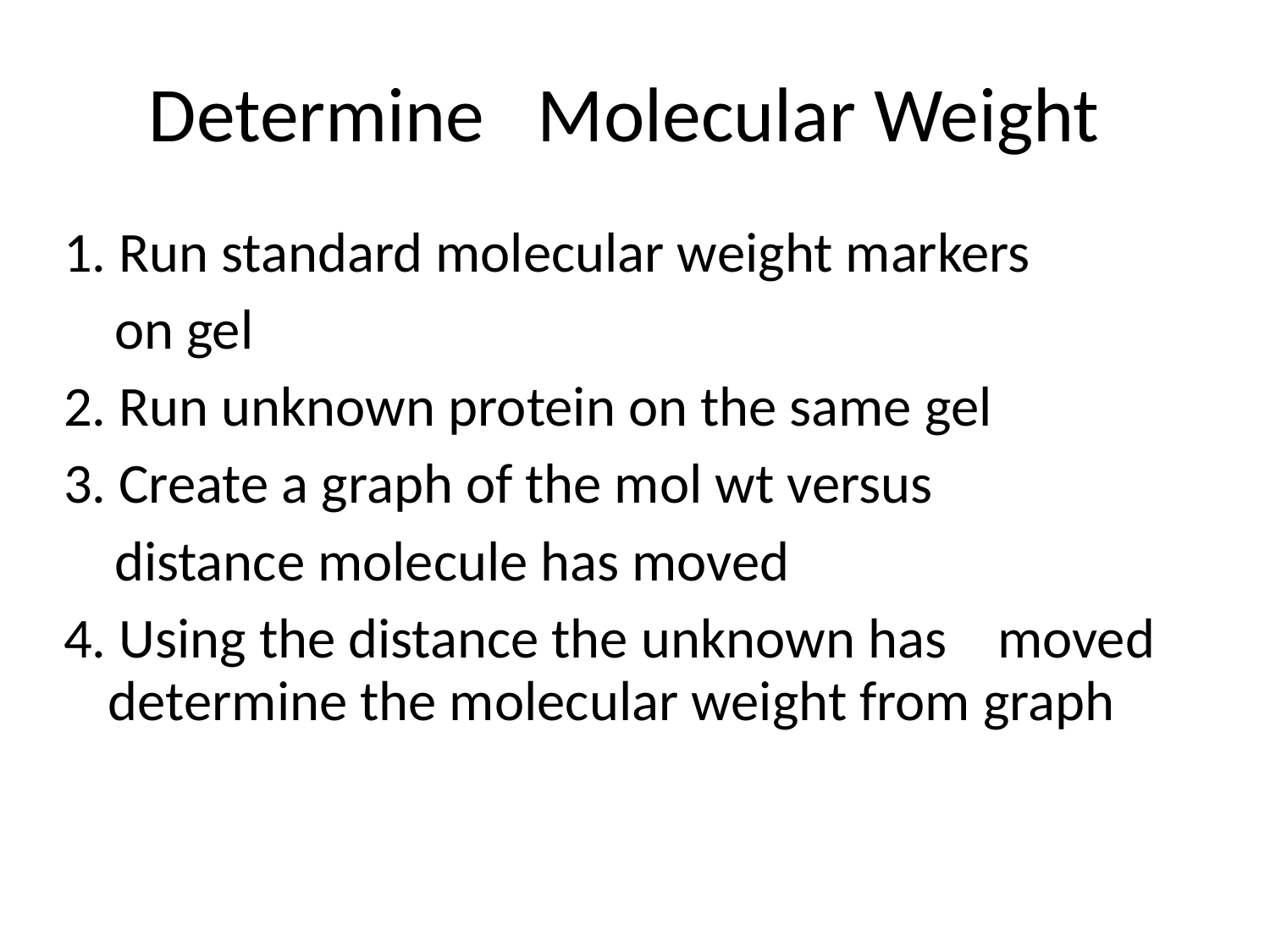

# Determine   Molecular Weight
1. Run standard molecular weight markers
    on gel
2. Run unknown protein on the same gel
3. Create a graph of the mol wt versus
    distance molecule has moved
4. Using the distance the unknown has    moved determine the molecular weight from graph